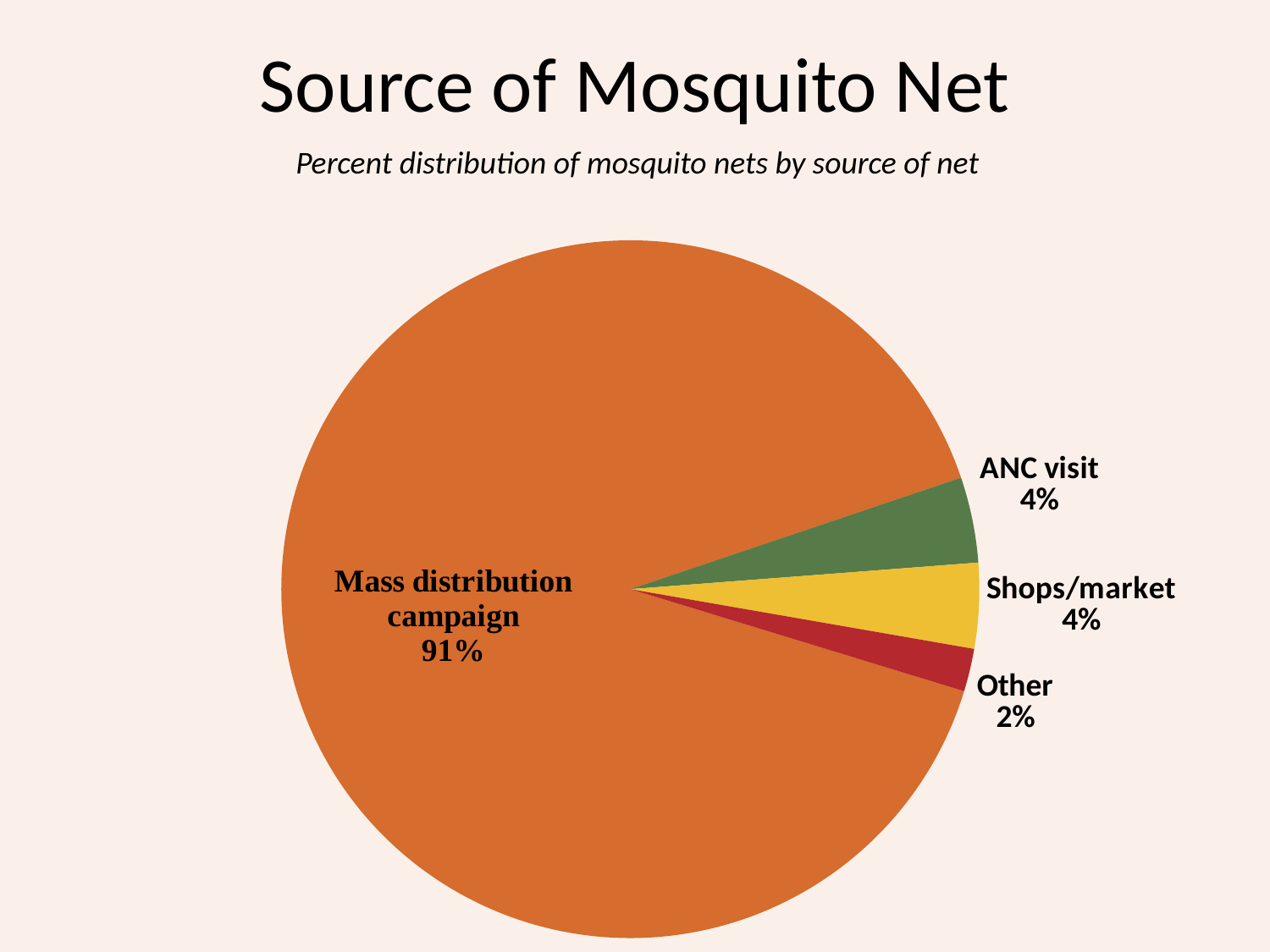

# Source of Mosquito Net
Percent distribution of mosquito nets by source of net

### Chart

| Category | Series 1 |
|---|---|
| Mass distribution campaign | 91.0 |
| ANC visit | 4.0 |
| Shops/market | 4.0 |
| Other | 2.0 |